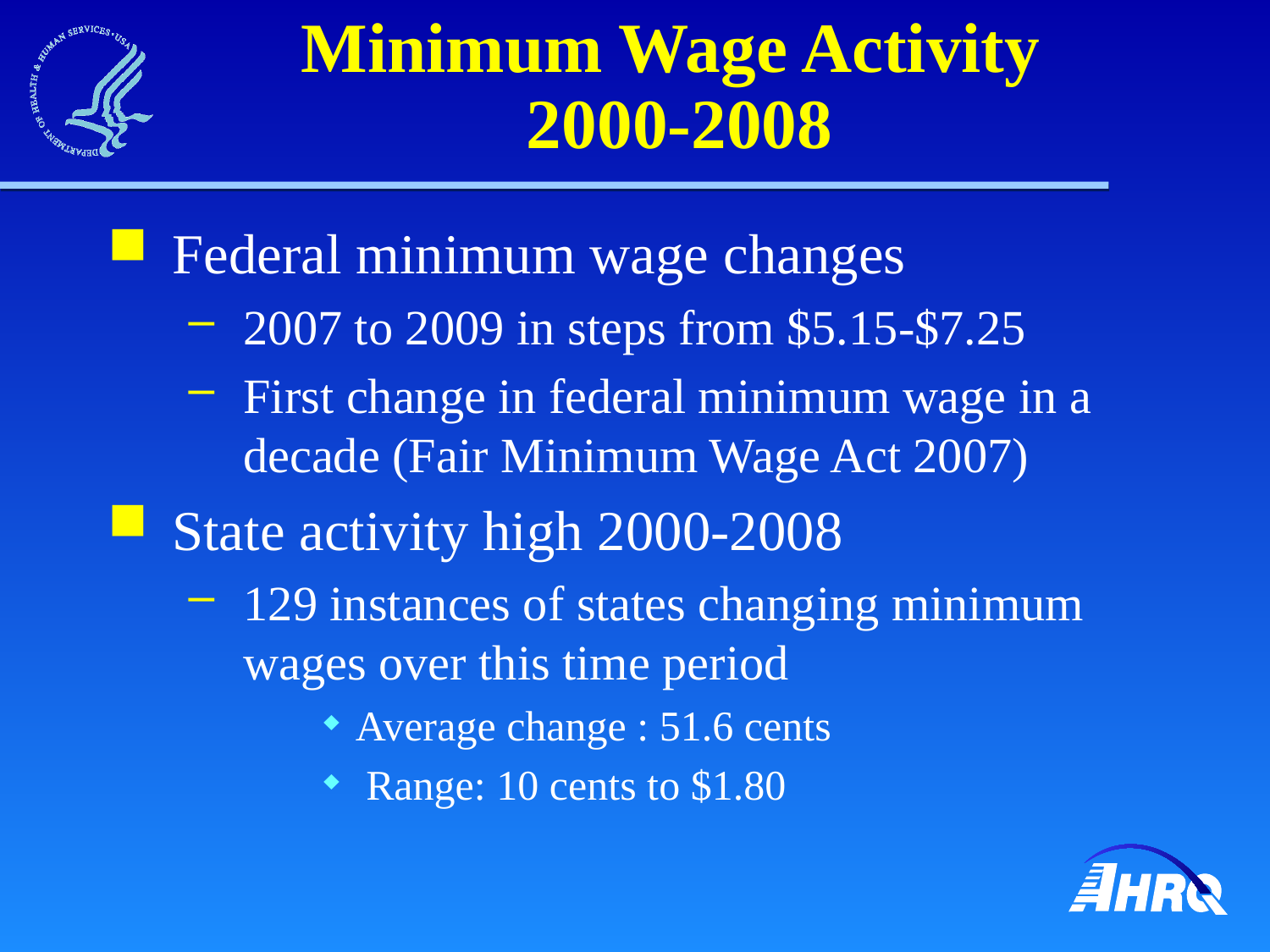

# Minimum Wage Activity 2000-2008
Federal minimum wage changes
2007 to 2009 in steps from $5.15-$7.25
First change in federal minimum wage in a decade (Fair Minimum Wage Act 2007)
State activity high 2000-2008
129 instances of states changing minimum wages over this time period
Average change : 51.6 cents
 Range: 10 cents to $1.80